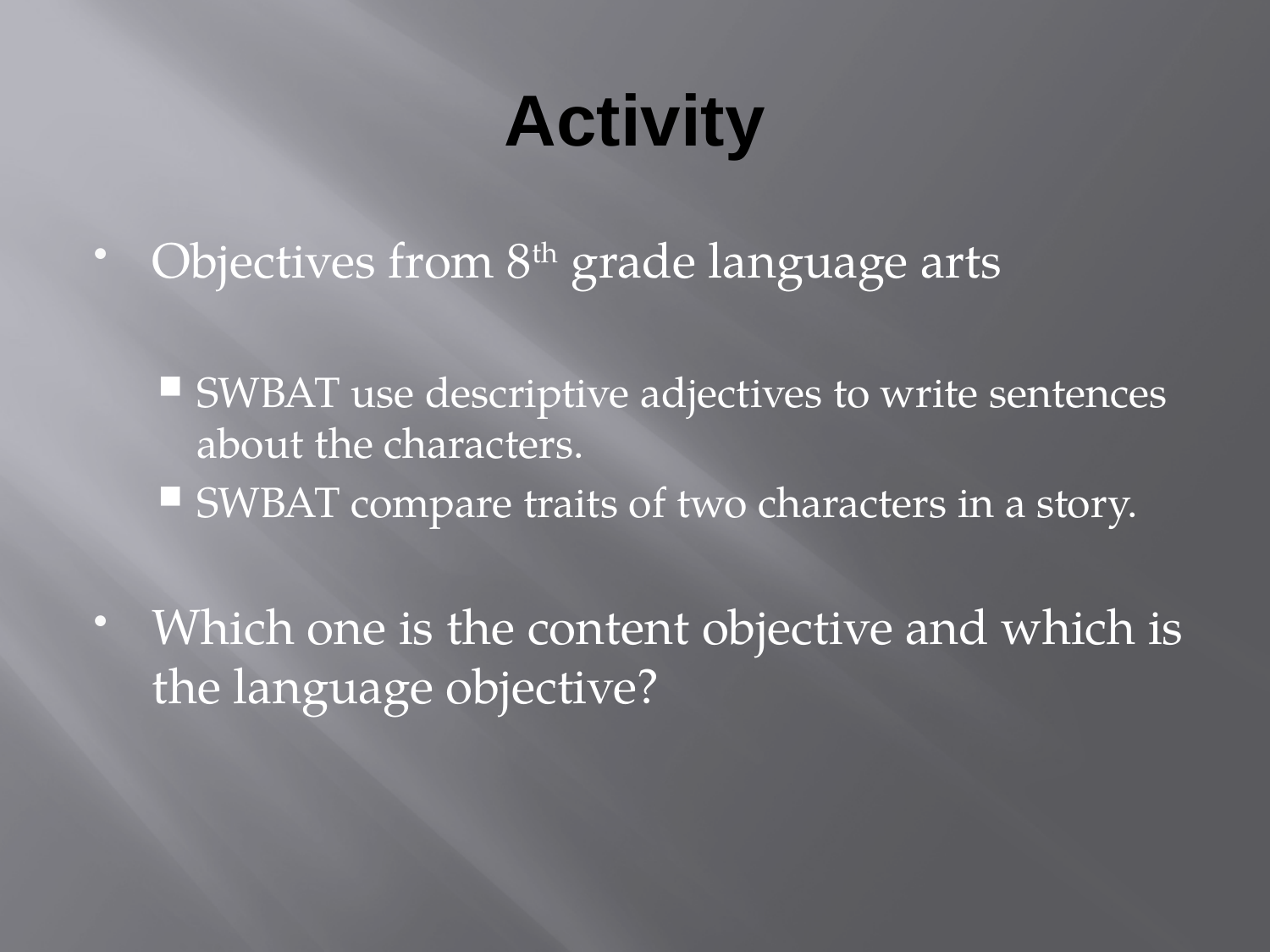

# Activity
Objectives from 8th grade language arts

SWBAT use descriptive adjectives to write sentences about the characters.
SWBAT compare traits of two characters in a story.

Which one is the content objective and which is the language objective?